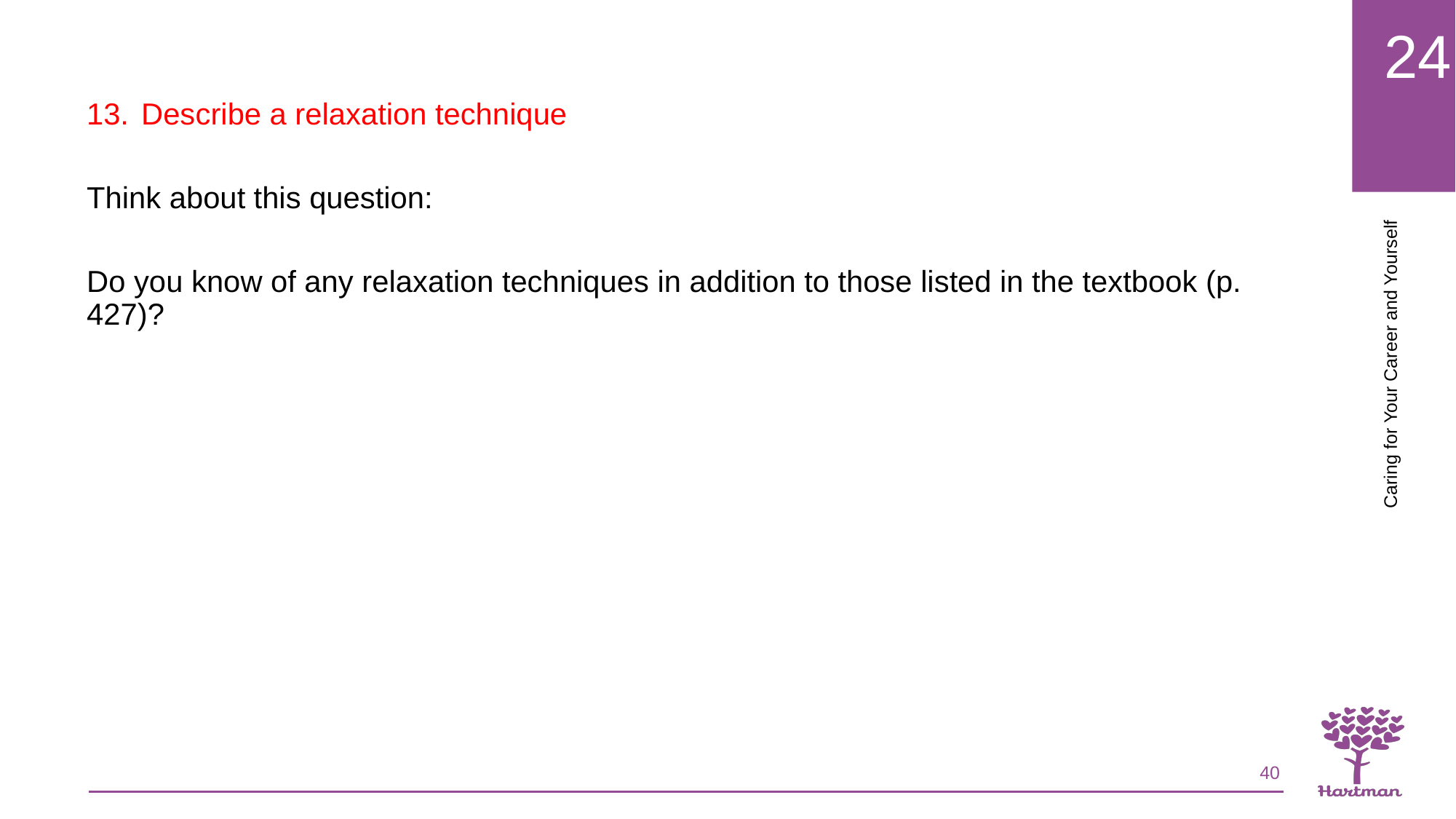

Describe a relaxation technique

Think about this question:

Do you know of any relaxation techniques in addition to those listed in the textbook (p. 427)?

40